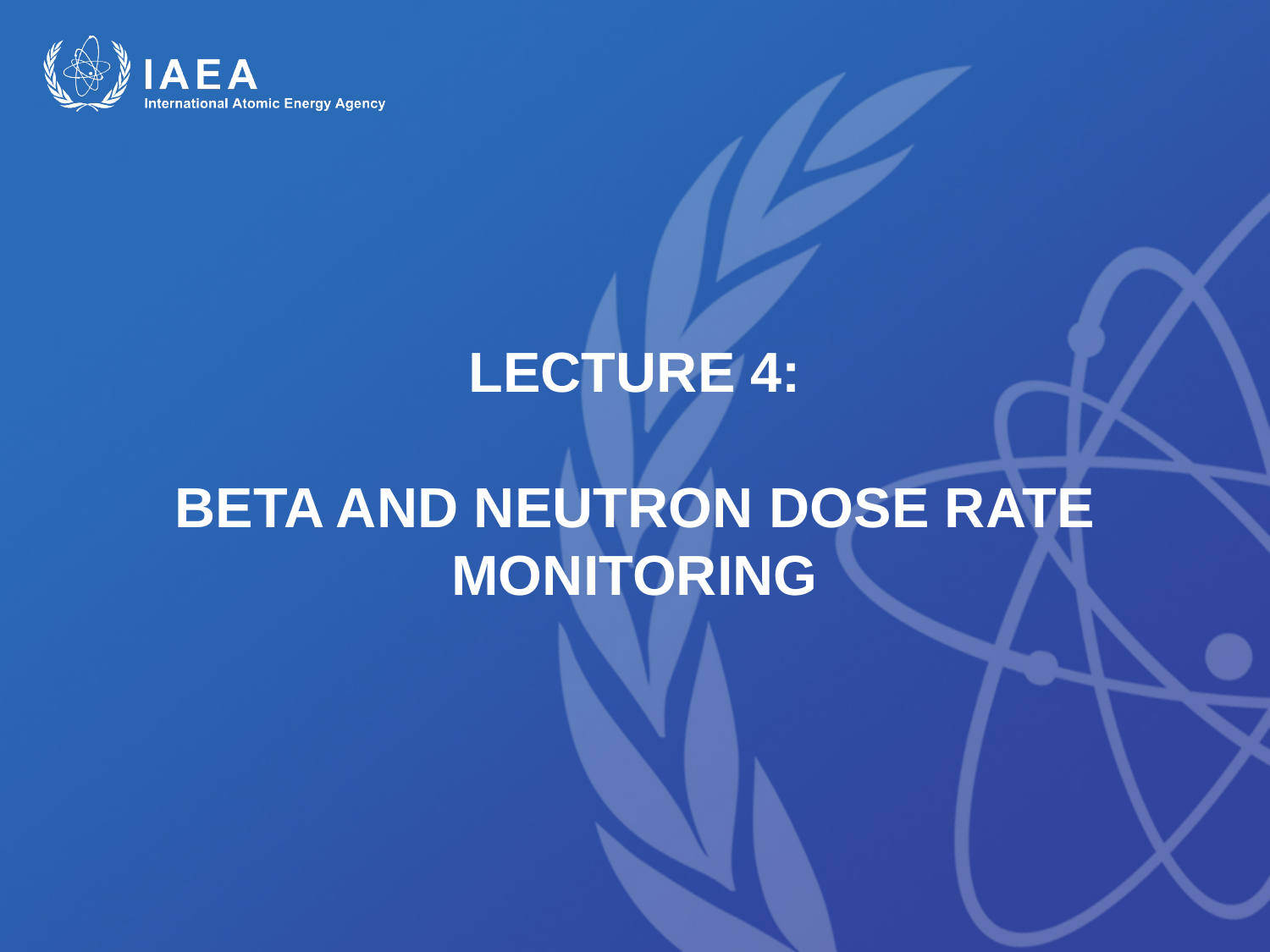

LECTURE 4:

BETA AND NEUTRON DOSE RATE MONITORING